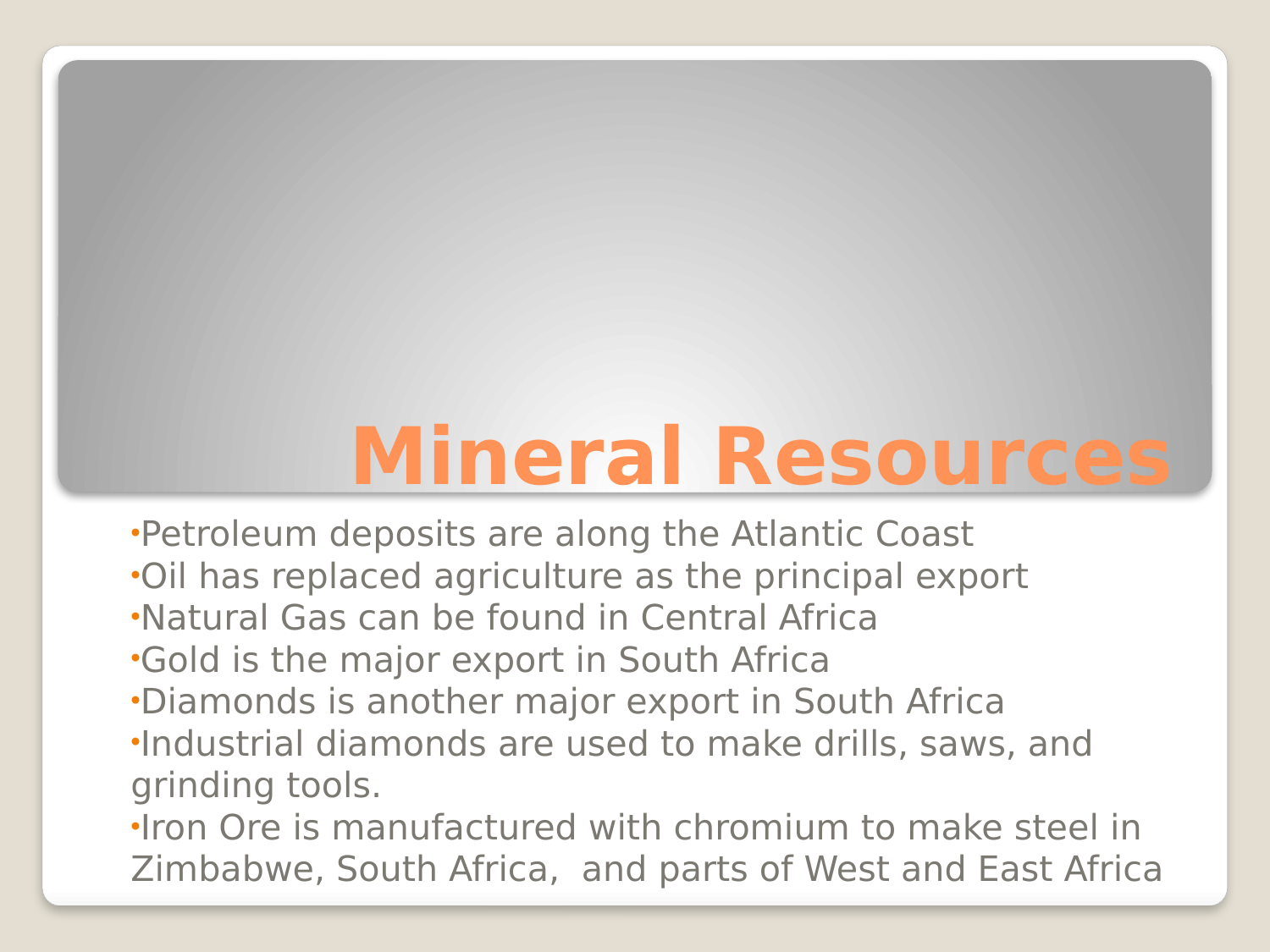

# Mineral Resources
Petroleum deposits are along the Atlantic Coast
Oil has replaced agriculture as the principal export
Natural Gas can be found in Central Africa
Gold is the major export in South Africa
Diamonds is another major export in South Africa
Industrial diamonds are used to make drills, saws, and grinding tools.
Iron Ore is manufactured with chromium to make steel in Zimbabwe, South Africa,  and parts of West and East Africa